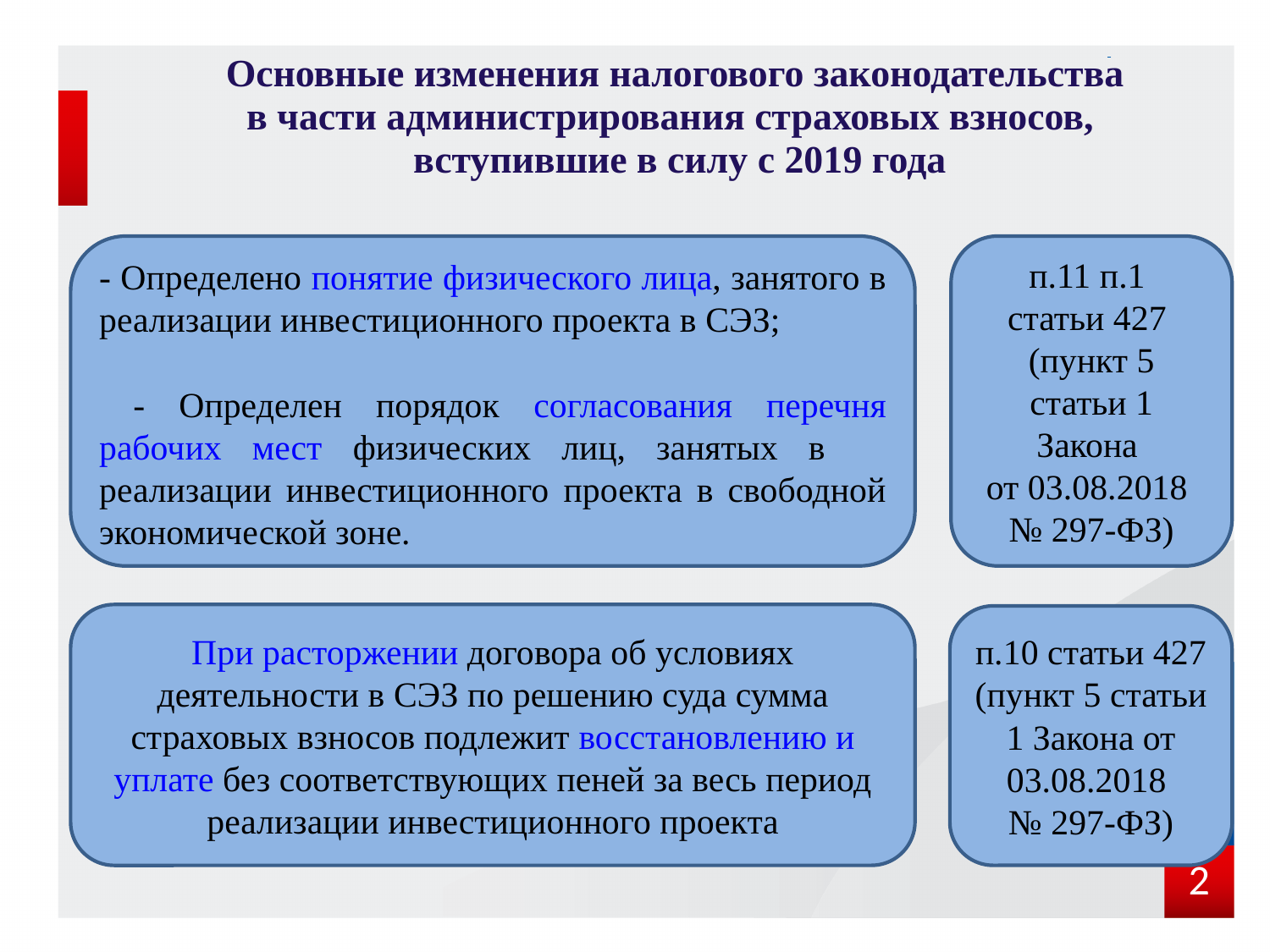

Основные изменения налогового законодательства
в части администрирования страховых взносов,
вступившие в силу с 2019 года
#

- Определено понятие физического лица, занятого в реализации инвестиционного проекта в СЭЗ;

 - Определен порядок согласования перечня рабочих мест физических лиц, занятых в   реализации инвестиционного проекта в свободной экономической зоне.

п.11 п.1
статьи 427
(пункт 5 статьи 1 Закона
от 03.08.2018
№ 297-ФЗ)
При расторжении договора об условиях деятельности в СЭЗ по решению суда сумма страховых взносов подлежит восстановлению и уплате без соответствующих пеней за весь период реализации инвестиционного проекта
п.10 статьи 427 (пункт 5 статьи 1 Закона от 03.08.2018
№ 297-ФЗ)

2